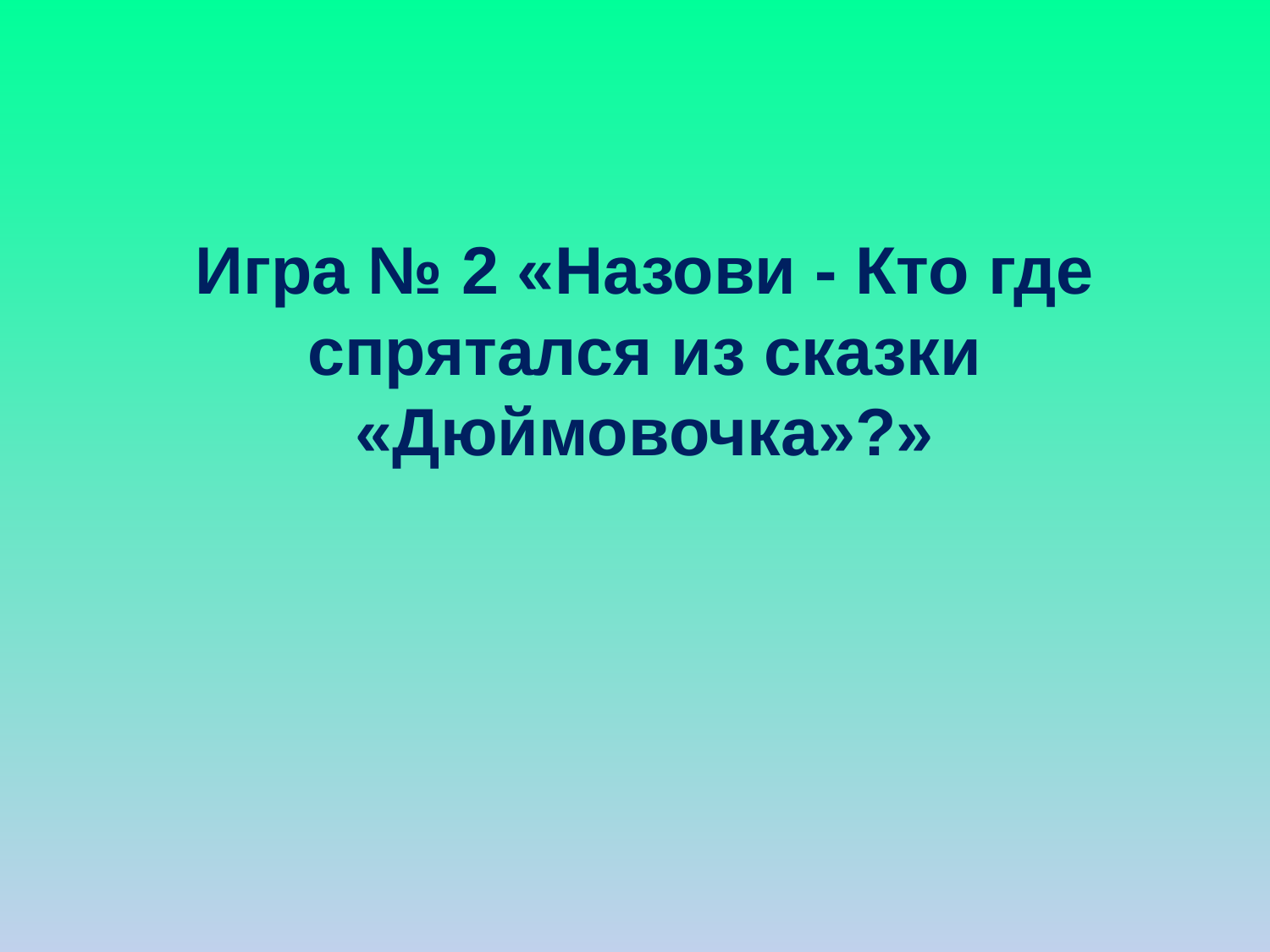

# Игра № 2 «Назови - Кто где спрятался из сказки «Дюймовочка»?»